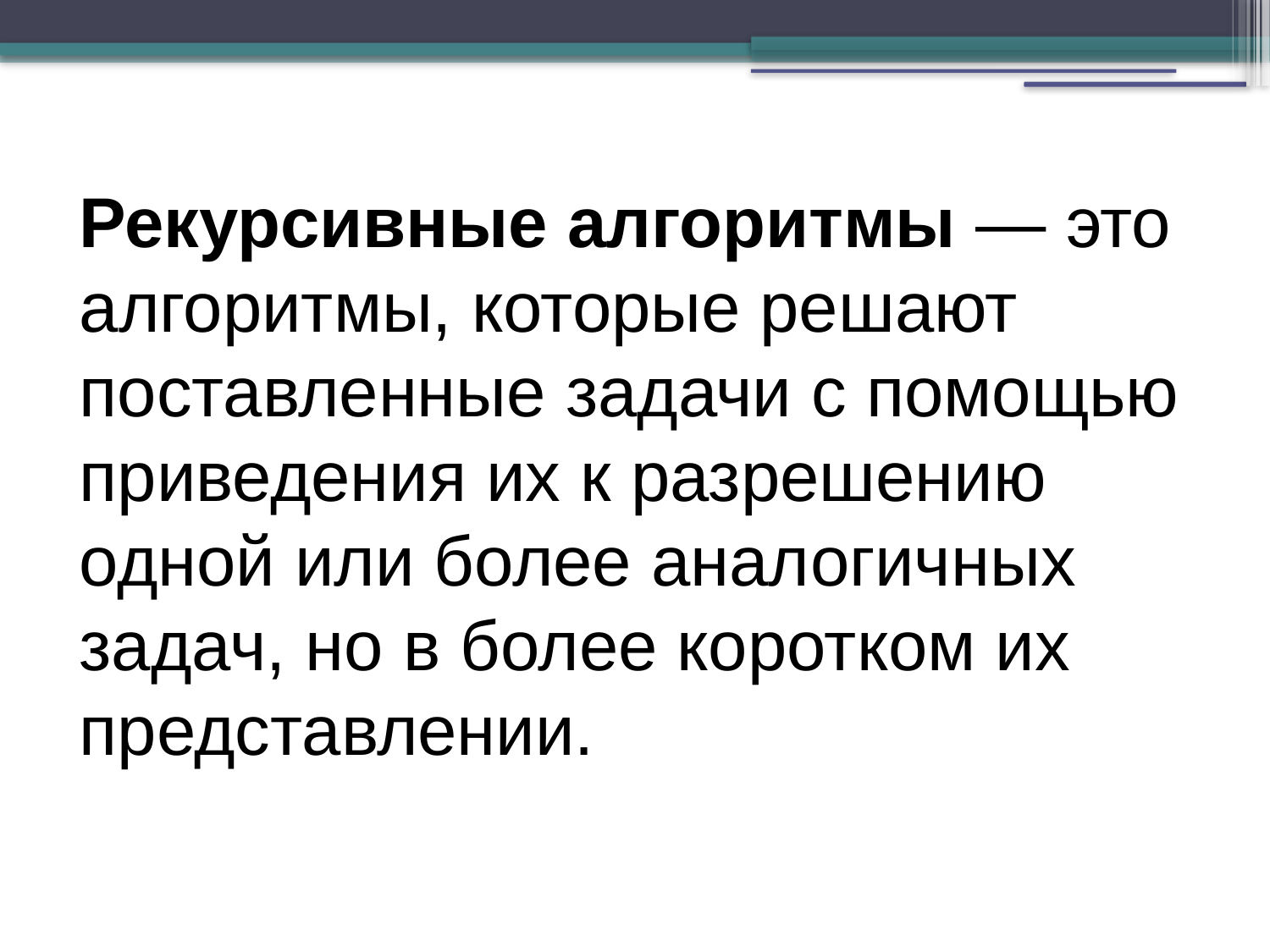

Рекурсивные алгоритмы — это алгоритмы, которые решают поставленные задачи с помощью приведения их к разрешению одной или более аналогичных задач, но в более коротком их представлении.